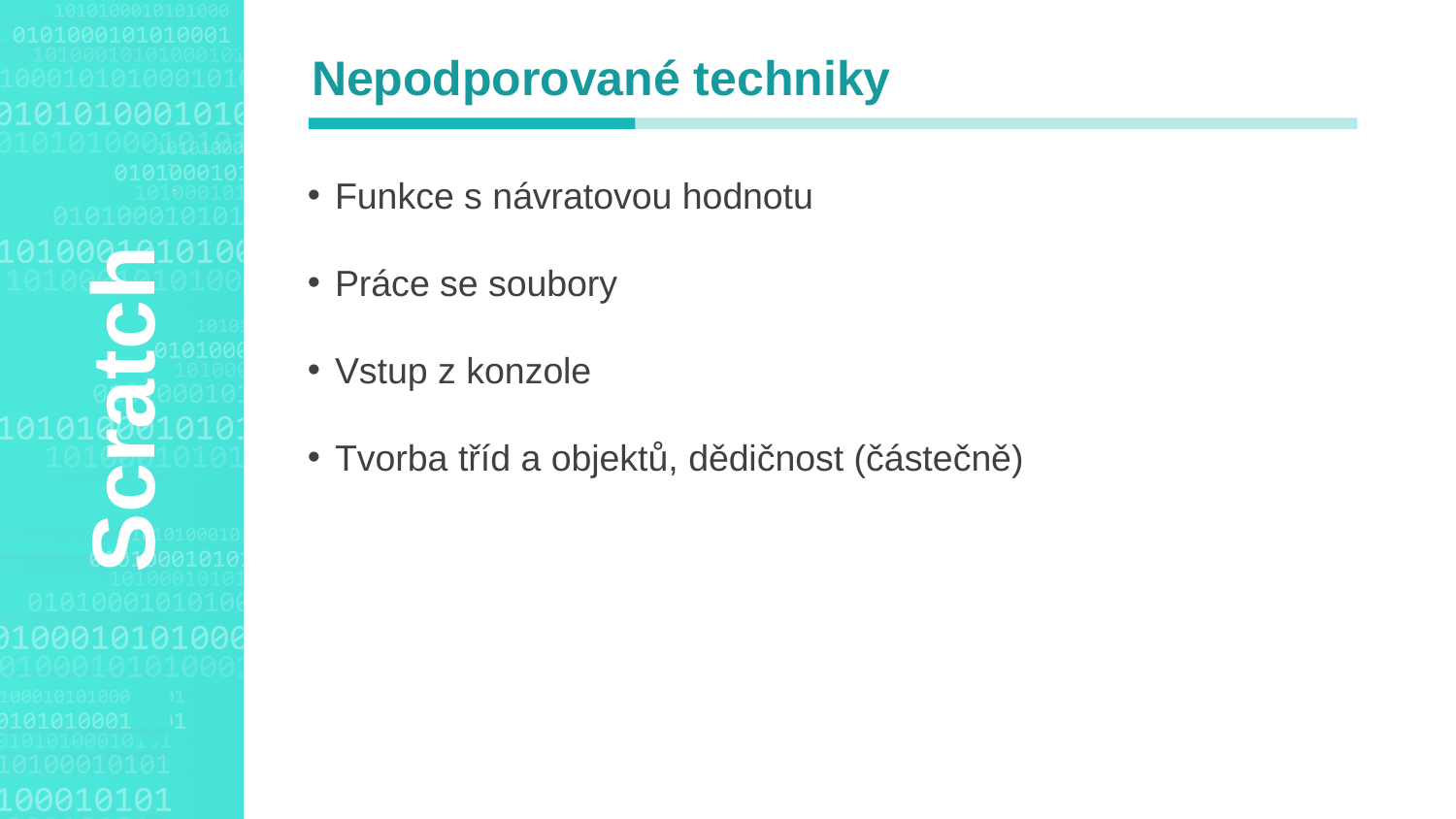

Nepodporované techniky
Funkce s návratovou hodnotu

Práce se soubory

Vstup z konzole

Tvorba tříd a objektů, dědičnost (částečně)

Agenda Style

Scratch